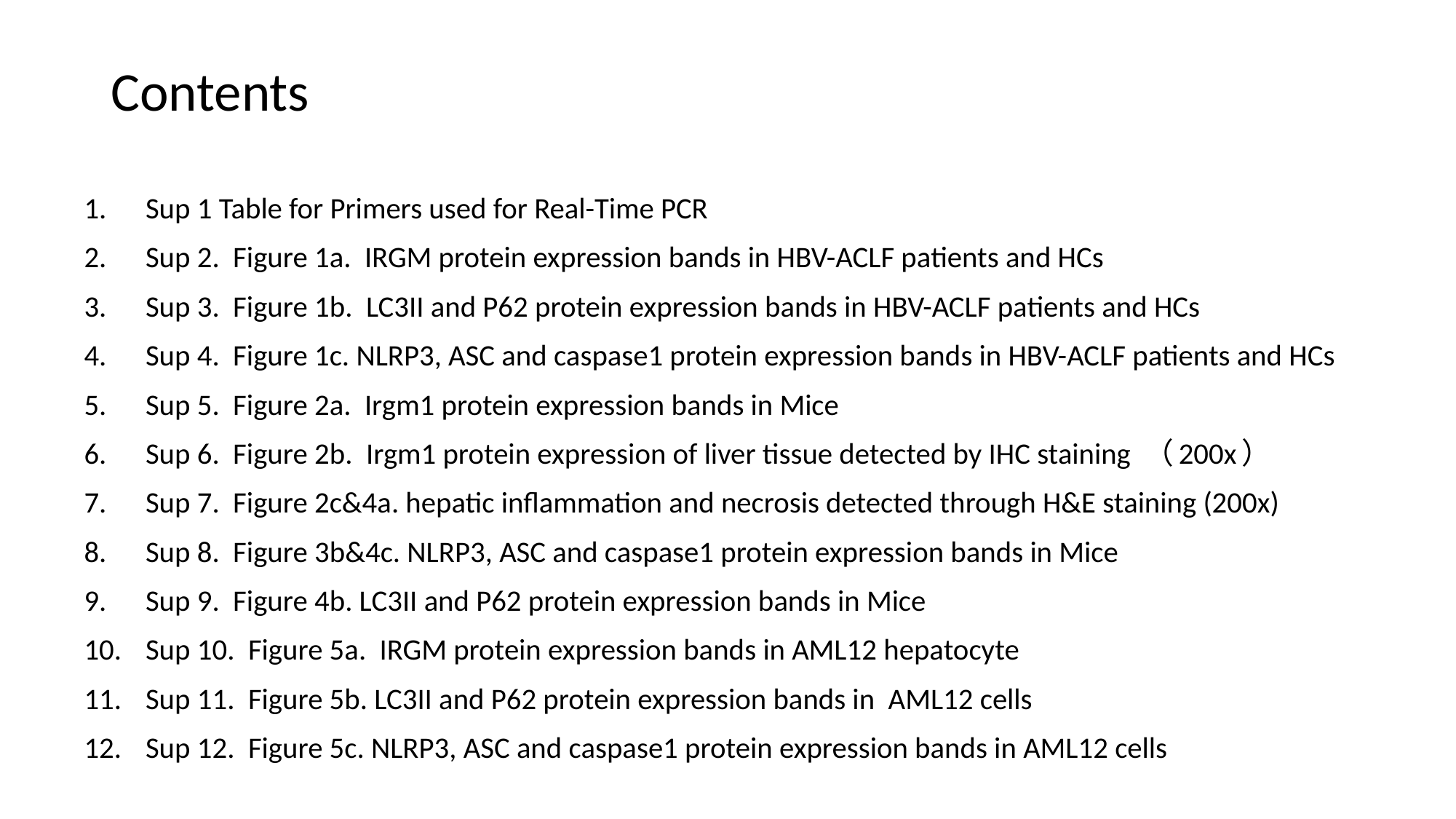

# Contents
Sup 1 Table for Primers used for Real-Time PCR
Sup 2.  Figure 1a.  IRGM protein expression bands in HBV-ACLF patients and HCs
Sup 3.  Figure 1b.  LC3II and P62 protein expression bands in HBV-ACLF patients and HCs
Sup 4.  Figure 1c. NLRP3, ASC and caspase1 protein expression bands in HBV-ACLF patients and HCs
Sup 5.  Figure 2a.  Irgm1 protein expression bands in Mice
Sup 6.  Figure 2b.  Irgm1 protein expression of liver tissue detected by IHC staining （200x）
Sup 7.  Figure 2c&4a. hepatic inflammation and necrosis detected through H&E staining (200x)
Sup 8.  Figure 3b&4c. NLRP3, ASC and caspase1 protein expression bands in Mice
Sup 9.  Figure 4b. LC3II and P62 protein expression bands in Mice
Sup 10.  Figure 5a.  IRGM protein expression bands in AML12 hepatocyte
Sup 11.  Figure 5b. LC3II and P62 protein expression bands in  AML12 cells
Sup 12.  Figure 5c. NLRP3, ASC and caspase1 protein expression bands in AML12 cells